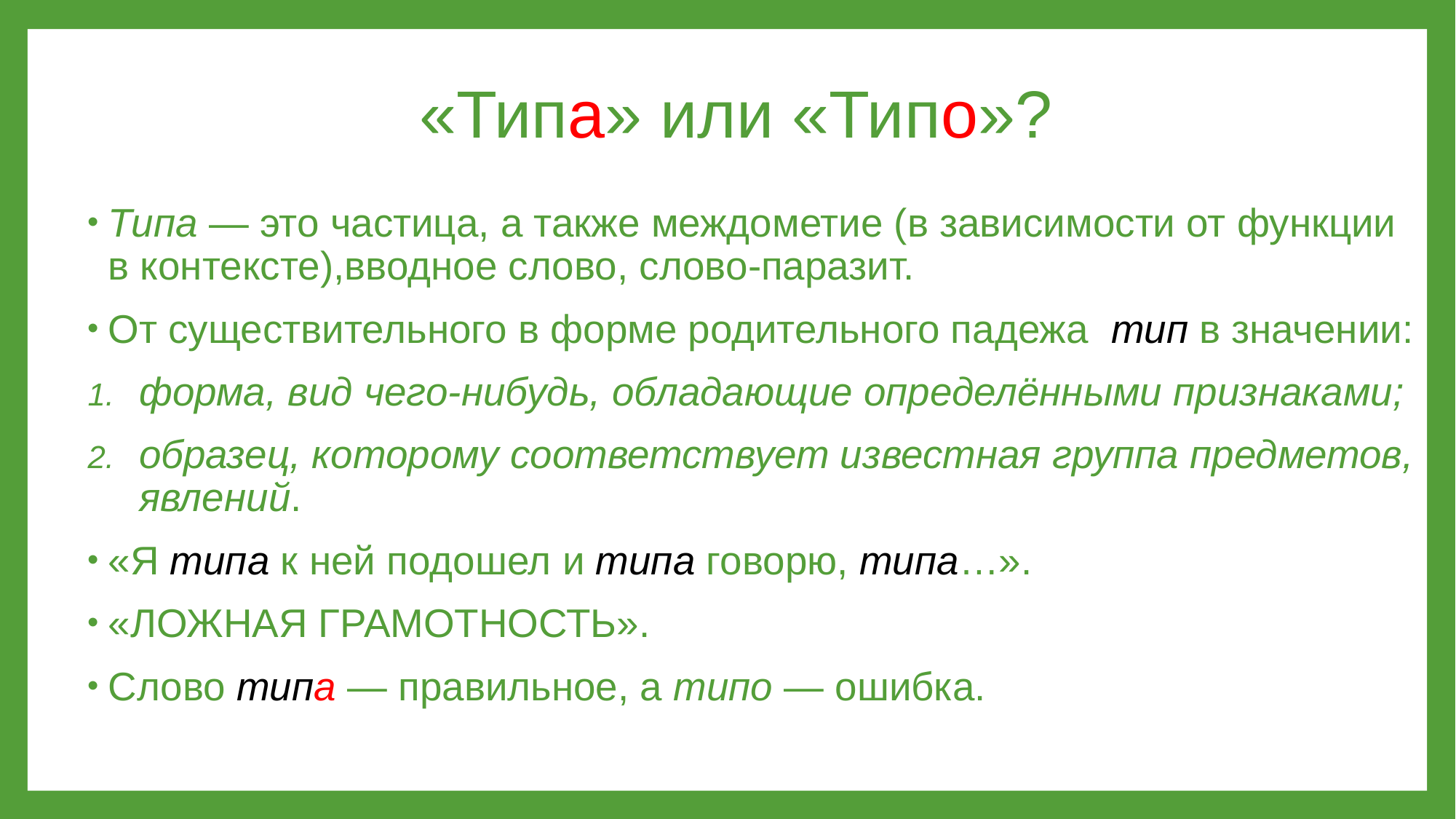

# «Типа» или «Типо»?
Типа — это частица, а также междометие (в зависимости от функции в контексте),вводное слово, слово-паразит.
От существительного в форме родительного падежа  тип в значении:
форма, вид чего-нибудь, обладающие определёнными признаками;
образец, которому соответствует известная группа предметов, явлений.
«Я типа к ней подошел и типа говорю, типа…».
«ЛОЖНАЯ ГРАМОТНОСТЬ».
Слово типа — правильное, а типо — ошибка.